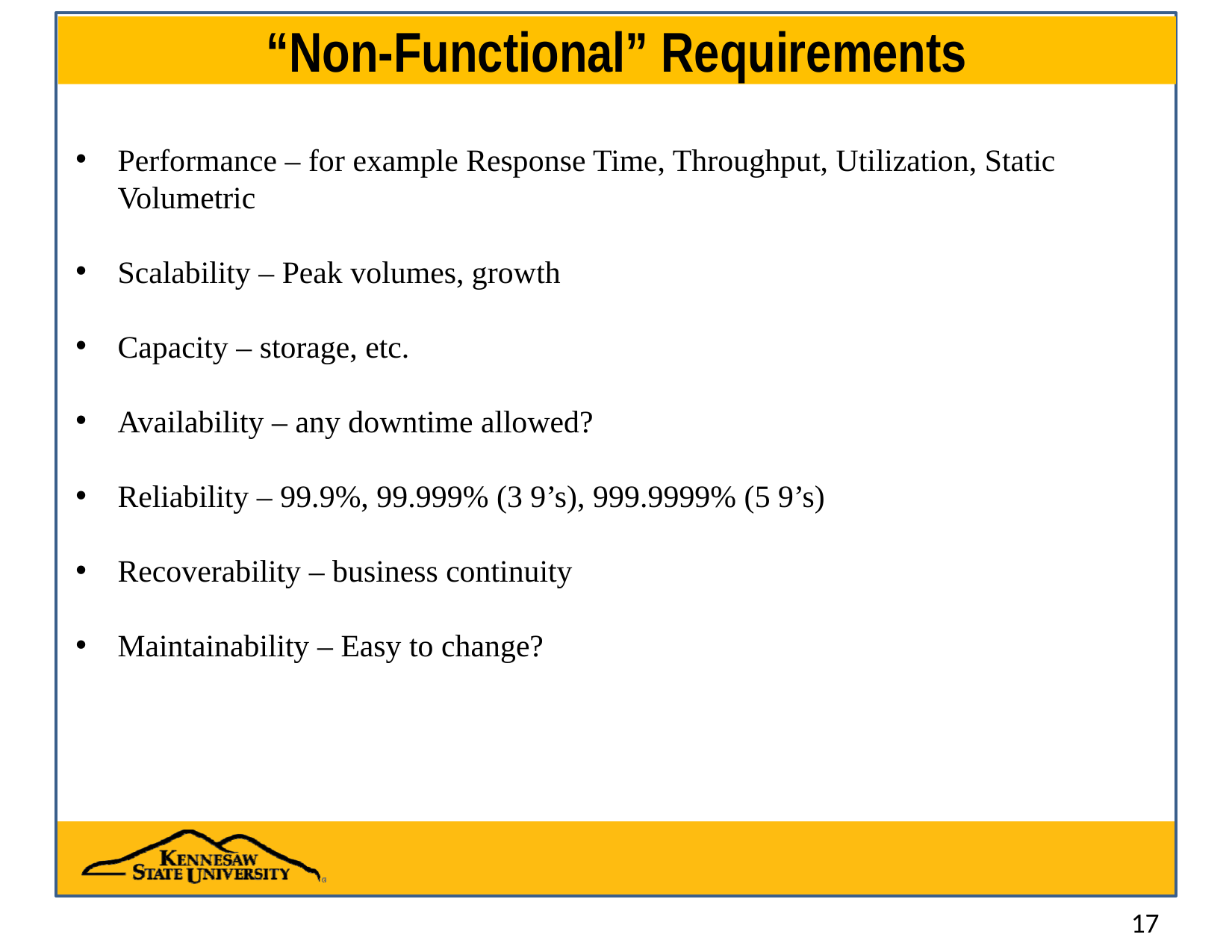

# “Non-Functional” Requirements
Performance – for example Response Time, Throughput, Utilization, Static Volumetric

Scalability – Peak volumes, growth

Capacity – storage, etc.

Availability – any downtime allowed?

Reliability – 99.9%, 99.999% (3 9’s), 999.9999% (5 9’s)

Recoverability – business continuity

Maintainability – Easy to change?